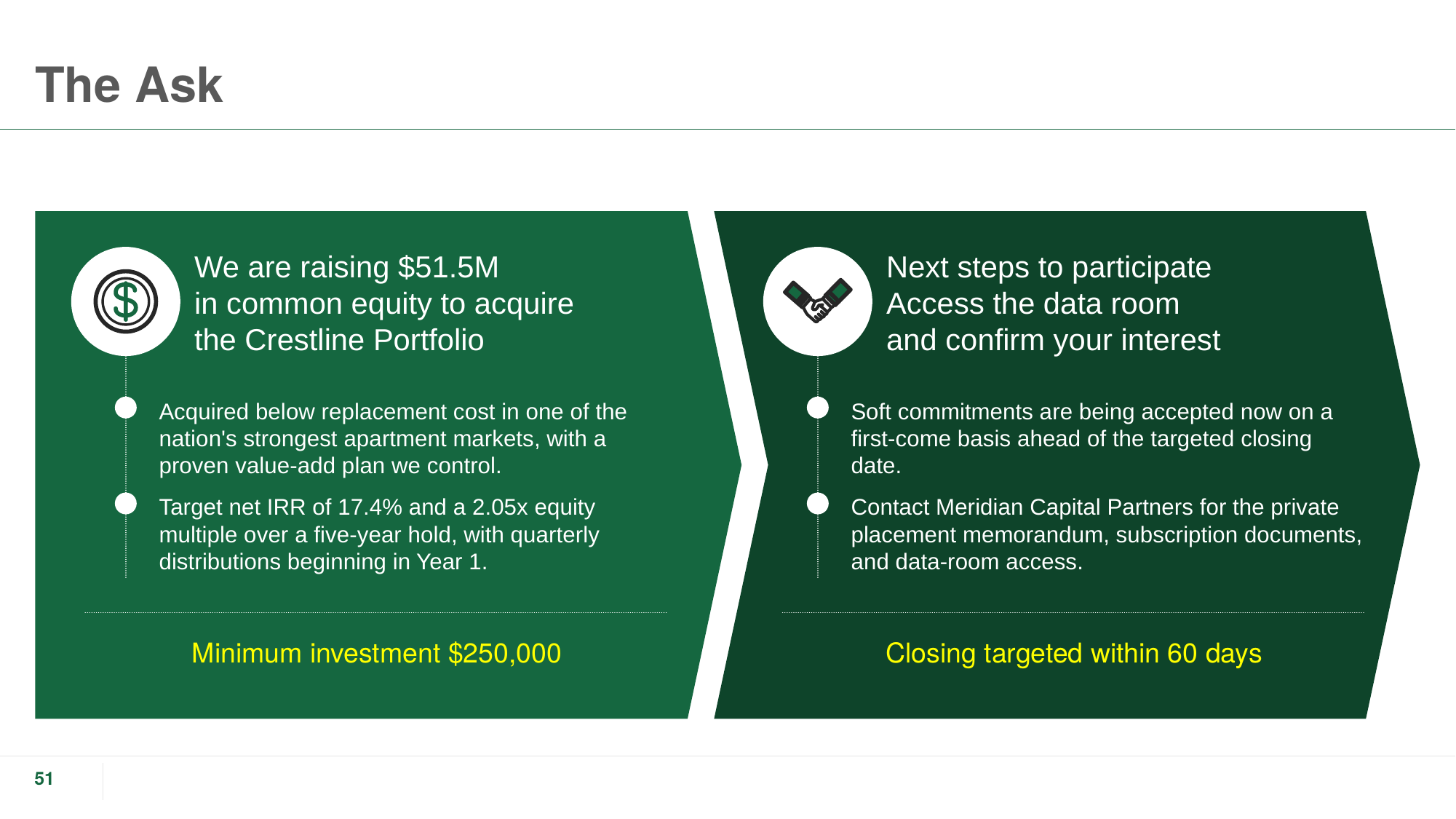

# The Ask

We are raising $51.5M
in common equity to acquire
the Crestline Portfolio
Next steps to participate
Access the data room
and confirm your interest

Acquired below replacement cost in one of the nation's strongest apartment markets, with a proven value-add plan we control.

Soft commitments are being accepted now on a first-come basis ahead of the targeted closing date.

Target net IRR of 17.4% and a 2.05x equity multiple over a five-year hold, with quarterly distributions beginning in Year 1.

Contact Meridian Capital Partners for the private placement memorandum, subscription documents, and data-room access.
Minimum investment $250,000
Closing targeted within 60 days
51